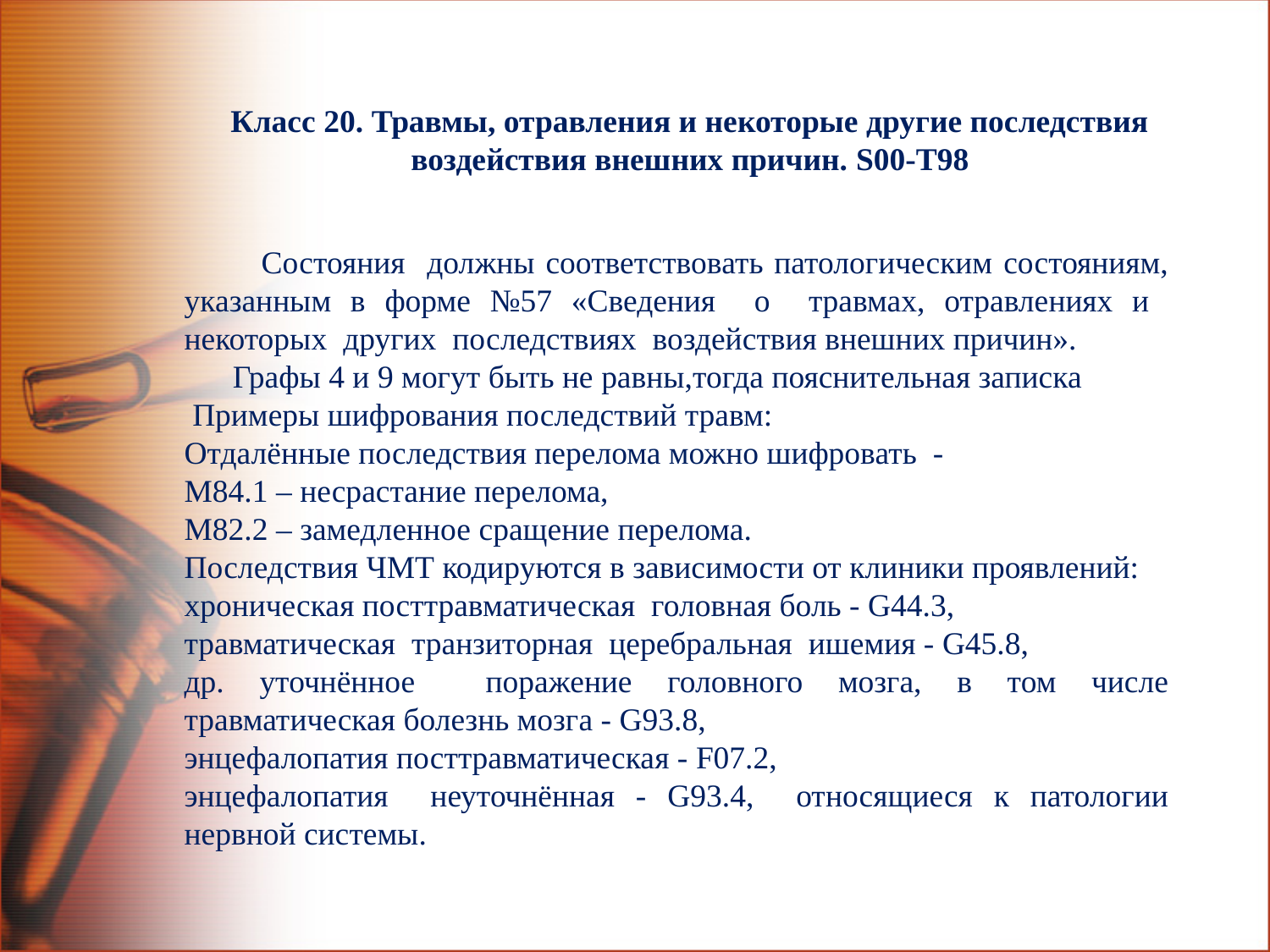

Класс 20. Травмы, отравления и некоторые другие последствия воздействия внешних причин. S00-T98
       Состояния  должны соответствовать патологическим состояниям, указанным в форме №57 «Сведения  о  травмах, отравлениях и  некоторых  других  последствиях  воздействия внешних причин».
      Графы 4 и 9 могут быть не равны,тогда пояснительная записка
 Примеры шифрования последствий травм:
Отдалённые последствия перелома можно шифровать  -
М84.1 – несрастание перелома,
М82.2 – замедленное сращение перелома.
Последствия ЧМТ кодируются в зависимости от клиники проявлений:
хроническая посттравматическая  головная боль - G44.3,
травматическая  транзиторная  церебральная  ишемия - G45.8,
др. уточнённое  поражение головного мозга, в том числе травматическая болезнь мозга - G93.8,
энцефалопатия посттравматическая - F07.2,
энцефалопатия  неуточнённая - G93.4,  относящиеся к патологии нервной системы.